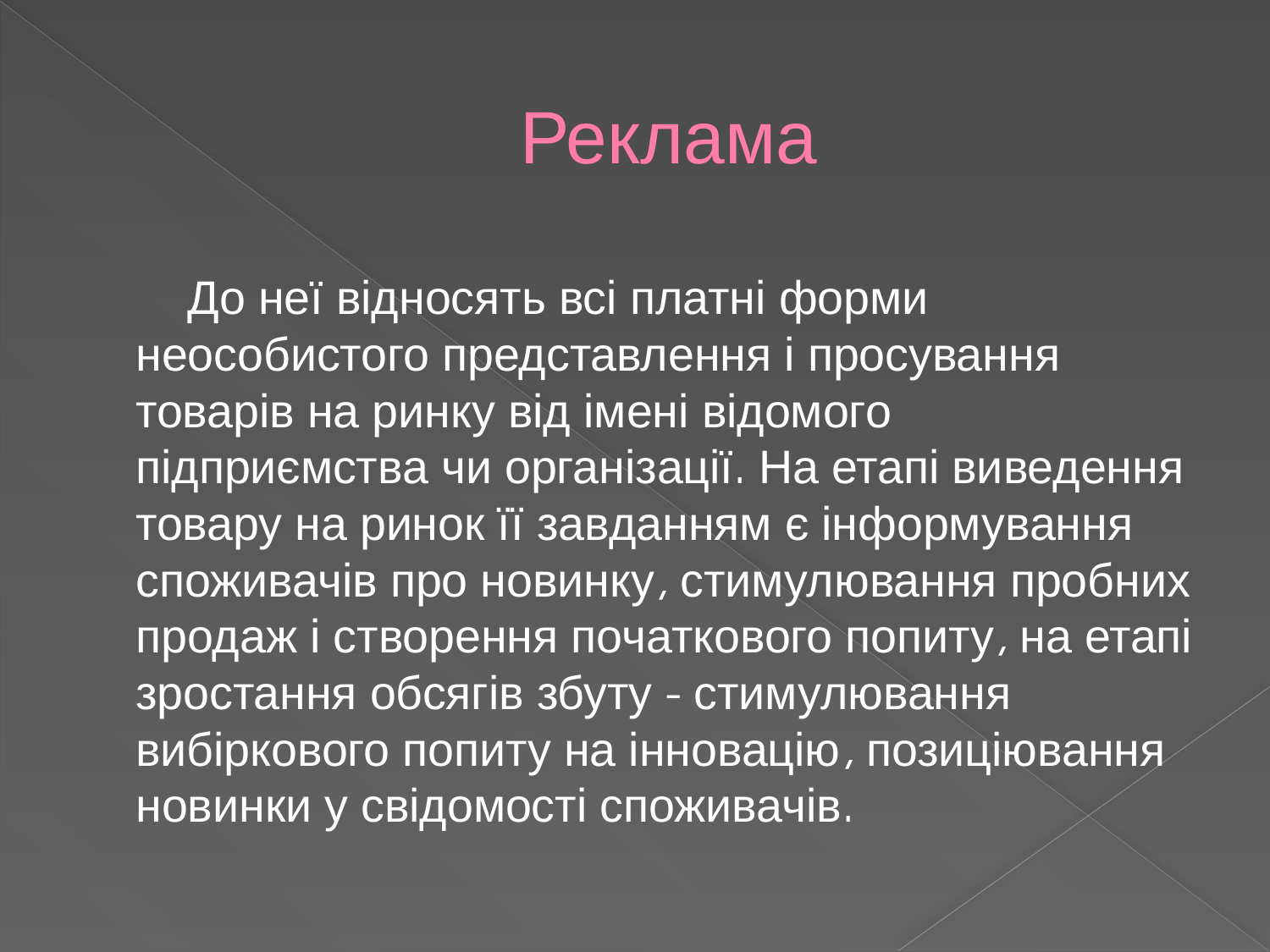

# Реклама
До неї відносять всі платні форми неособистого представлення і просування товарів на ринку від імені відомого підприємства чи організації. На етапі виведення товару на ринок її завданням є інформування споживачів про новинку, стимулювання пробних продаж і створення початкового попиту, на етапі зростання обсягів збуту - стимулювання вибіркового попиту на інновацію, позиціювання новинки у свідомості споживачів.